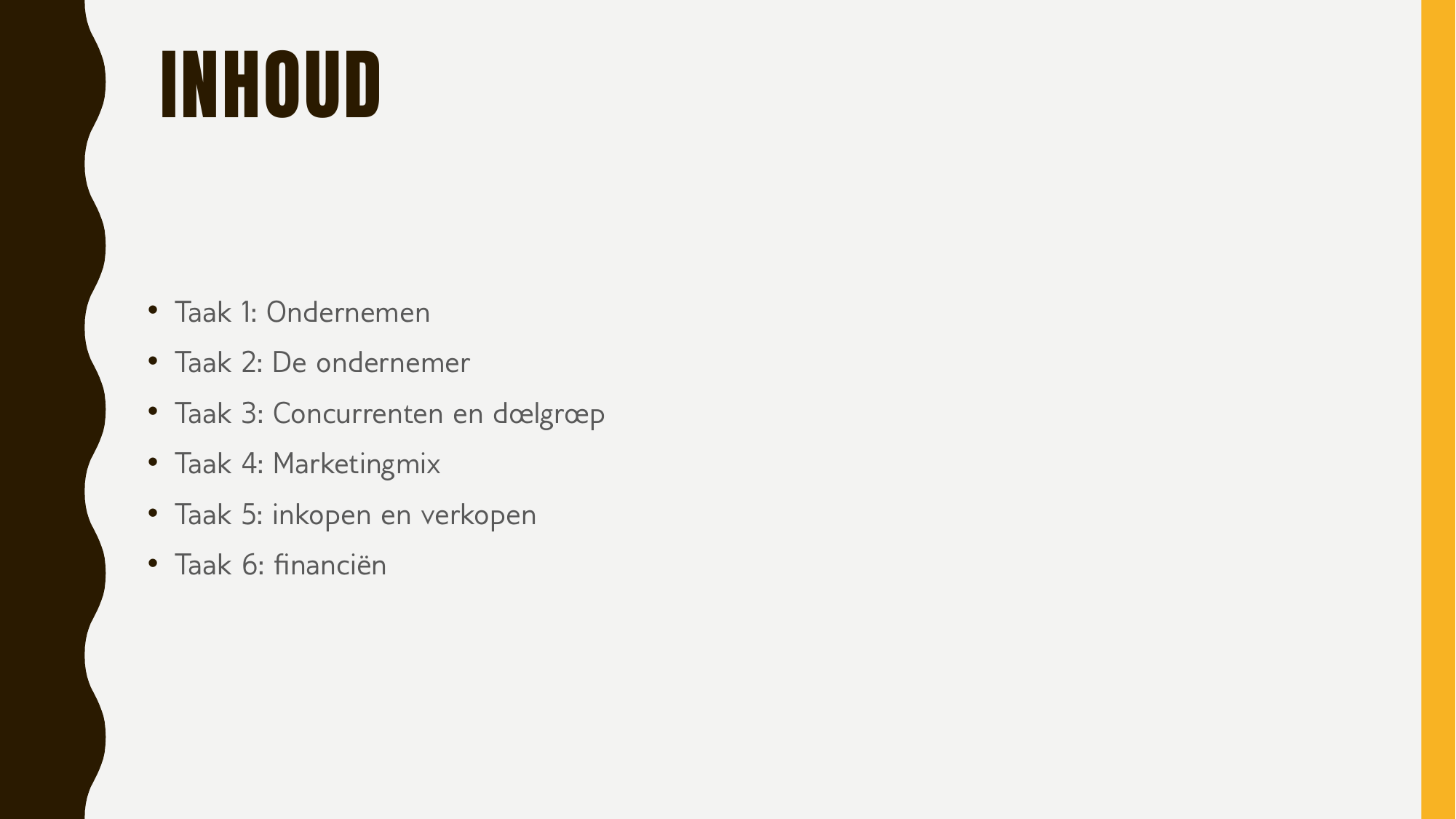

# inhoud
Taak 1: Ondernemen
Taak 2: De ondernemer
Taak 3: Concurrenten en doelgroep
Taak 4: Marketingmix
Taak 5: inkopen en verkopen
Taak 6: financiën